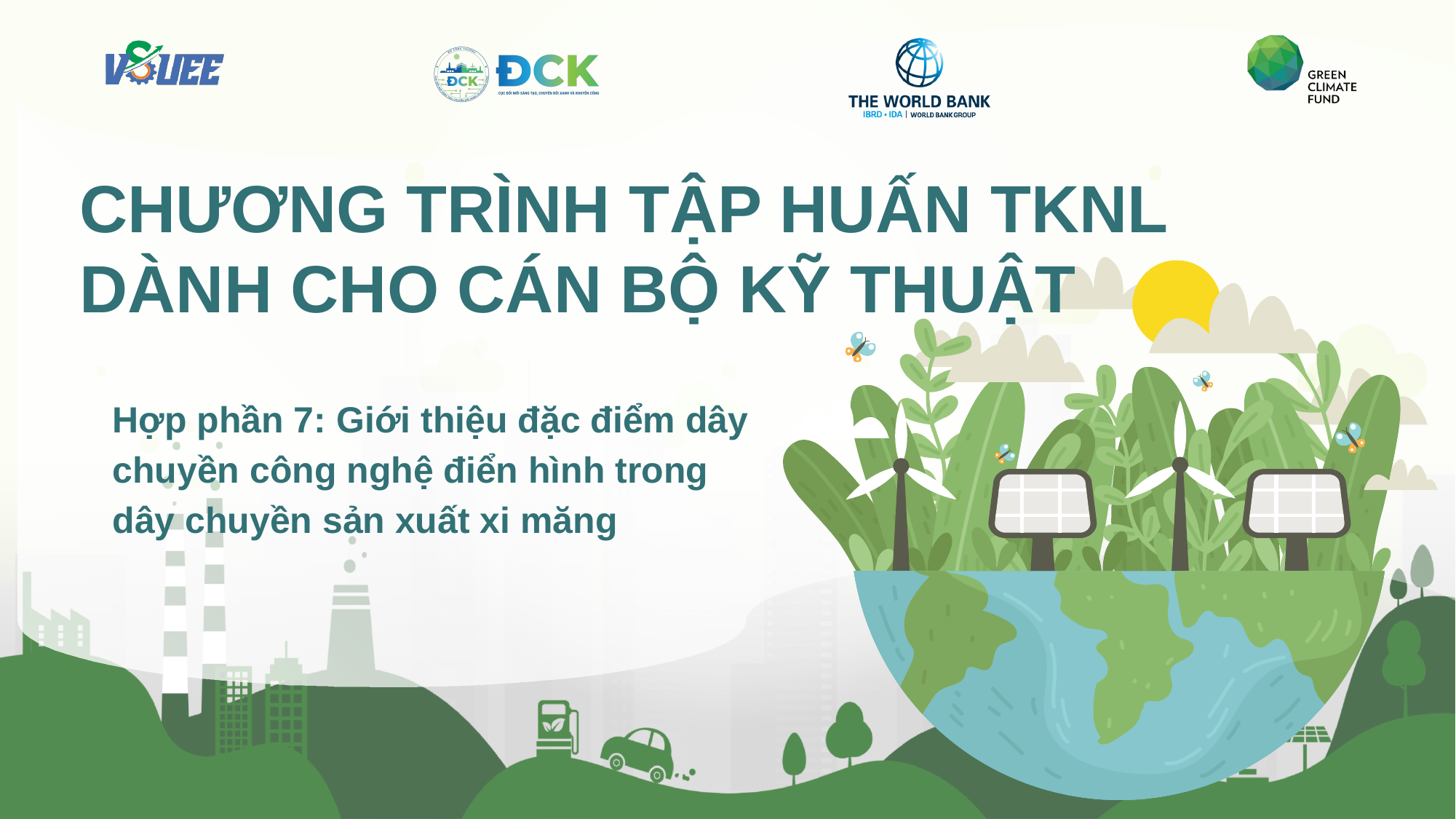

CHƯƠNG TRÌNH TẬP HUẤN TKNL DÀNH CHO CÁN BỘ KỸ THUẬT

Hợp phần 7: Giới thiệu đặc điểm dây chuyền công nghệ điển hình trong dây chuyền sản xuất xi măng